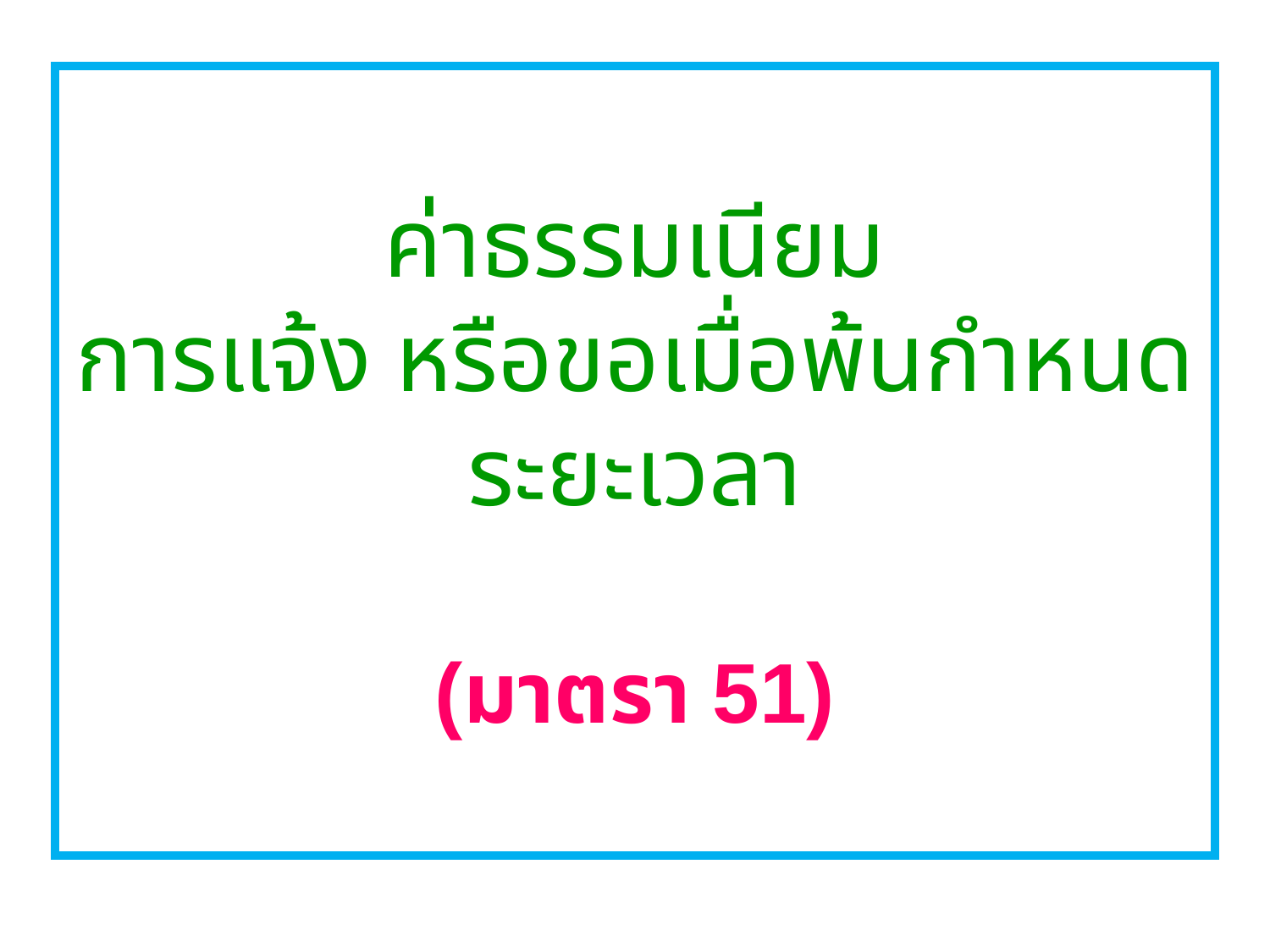

ค่าธรรมเนียม
การแจ้ง หรือขอเมื่อพ้นกำหนดระยะเวลา

(มาตรา 51)